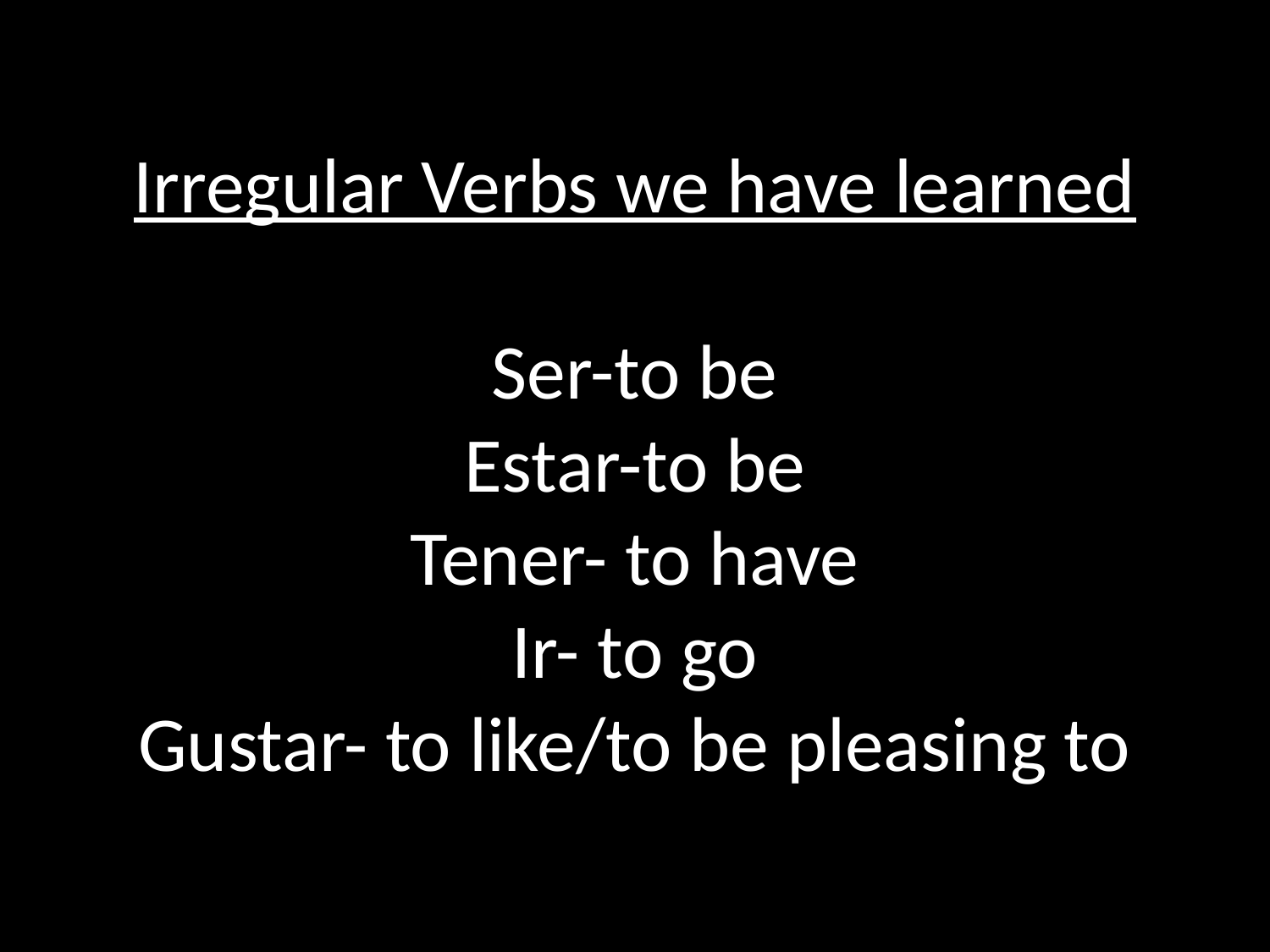

# Irregular Verbs we have learned Ser-to be Estar-to be Tener- to have Ir- to go Gustar- to like/to be pleasing to